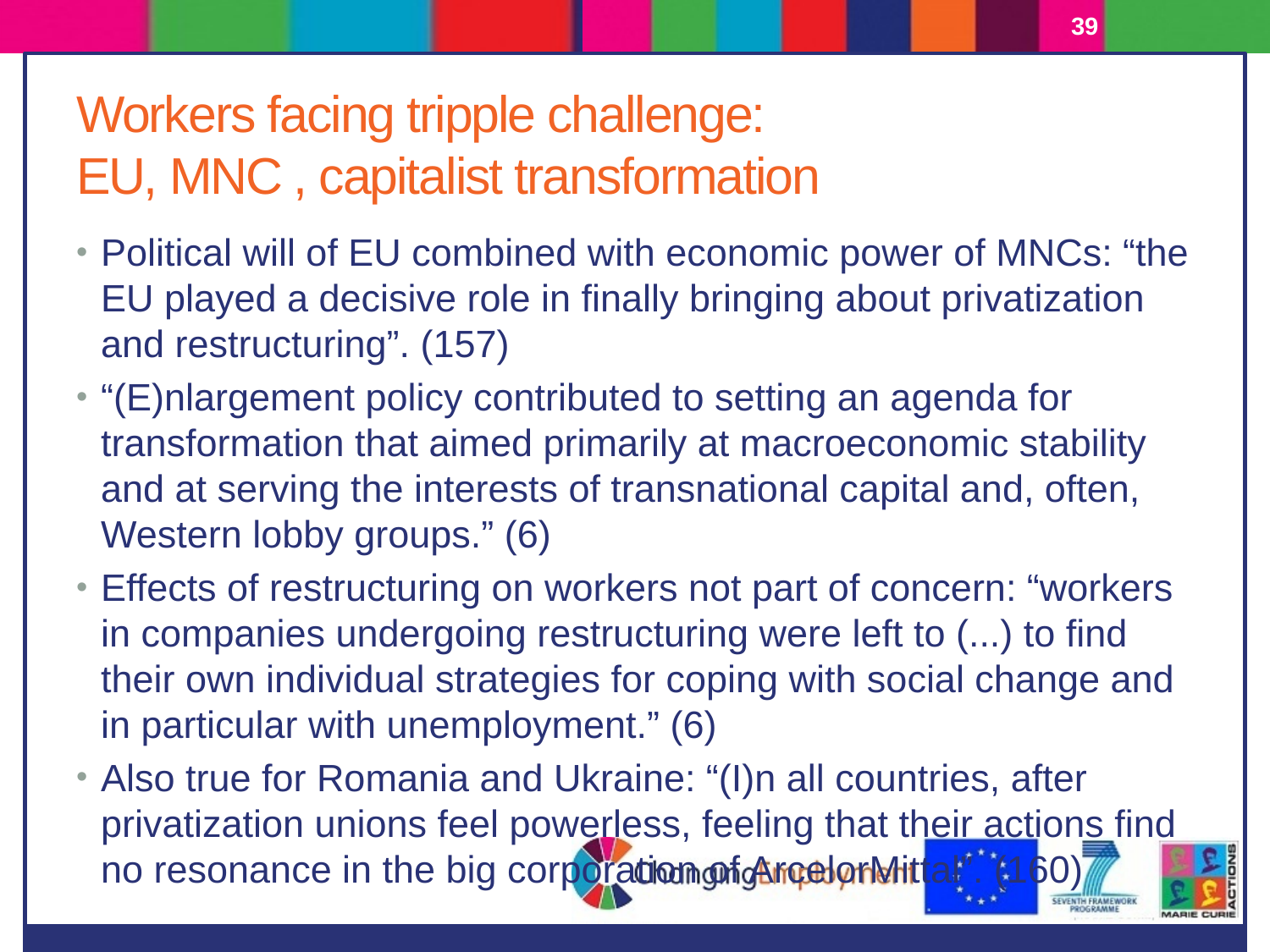

39
# Workers facing tripple challenge: EU, MNC , capitalist transformation
Political will of EU combined with economic power of MNCs: “the EU played a decisive role in finally bringing about privatization and restructuring”. (157)
“(E)nlargement policy contributed to setting an agenda for transformation that aimed primarily at macroeconomic stability and at serving the interests of transnational capital and, often, Western lobby groups.” (6)
Effects of restructuring on workers not part of concern: “workers in companies undergoing restructuring were left to (...) to find their own individual strategies for coping with social change and in particular with unemployment.” (6)
Also true for Romania and Ukraine: “(I)n all countries, after privatization unions feel powerless, feeling that their actions find no resonance in the big corporation of ArcelorMittal”. (160)